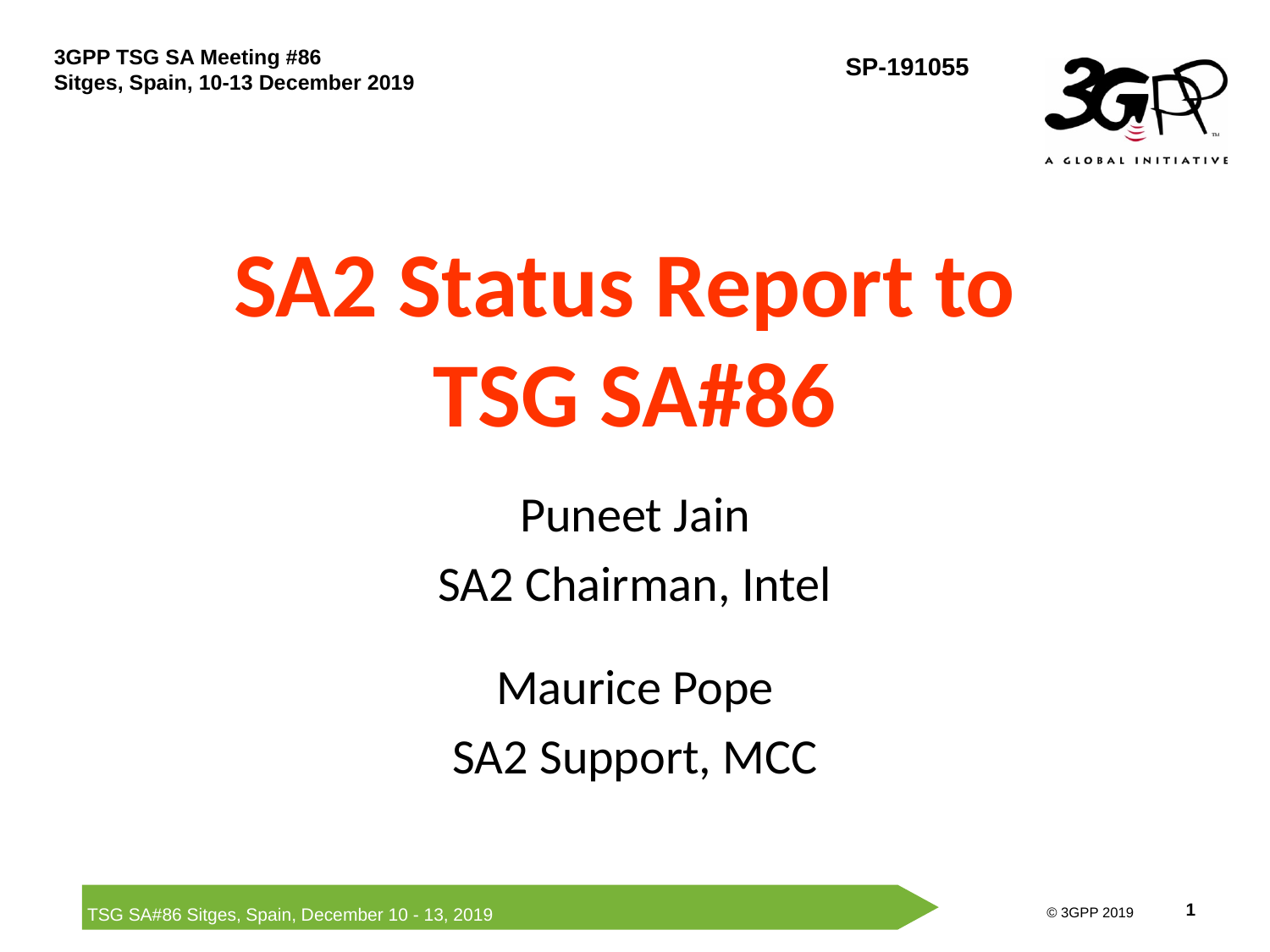

SA2 Status Report to
TSG SA#86
Puneet Jain
SA2 Chairman, Intel

Maurice Pope
SA2 Support, MCC